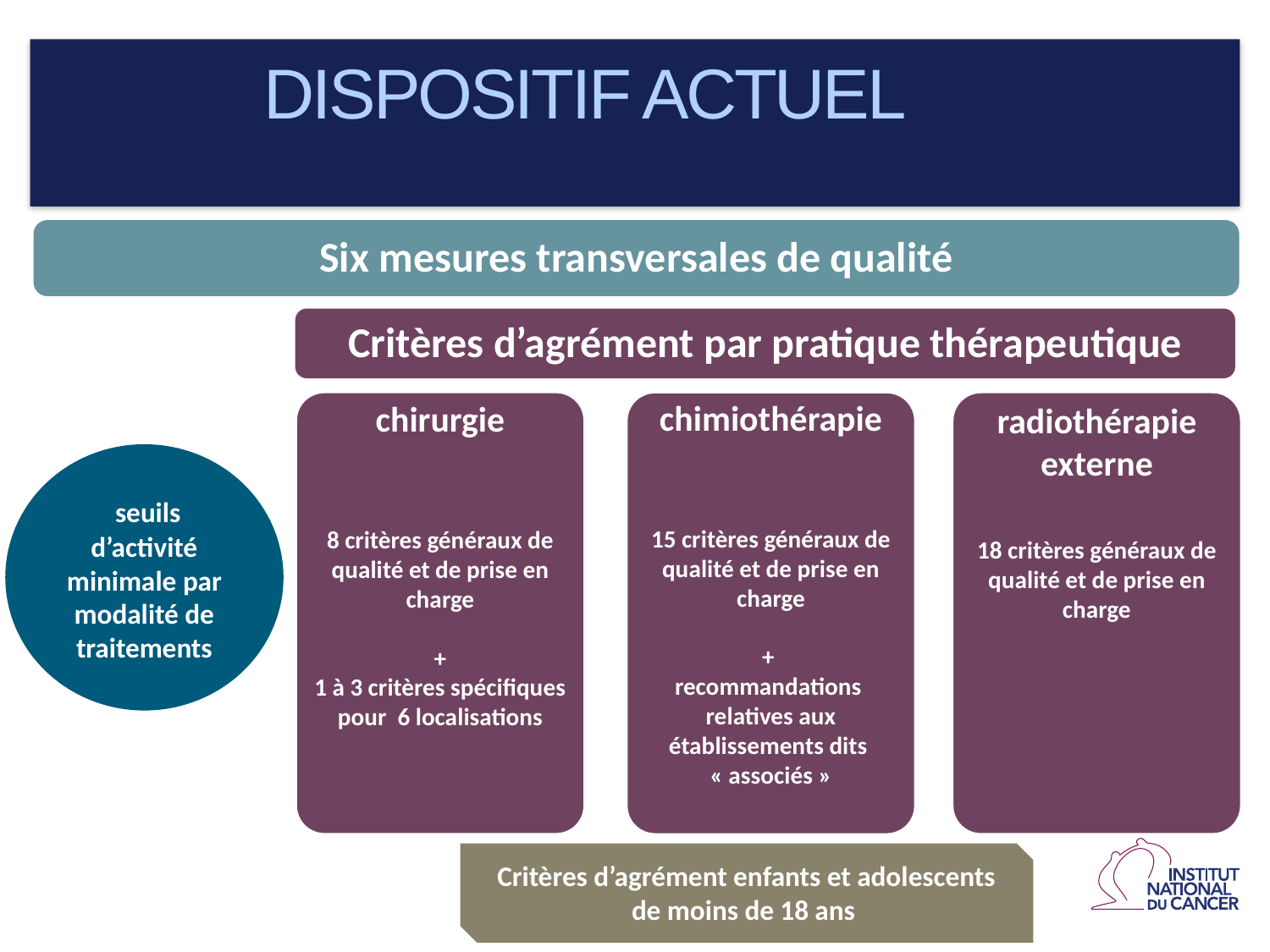

DISPOSITIF ACTUEL
Six mesures transversales de qualité
DISPOSITIF ACTUEL
Critères d’agrément par pratique thérapeutique
radiothérapie externe

18 critères généraux de qualité et de prise en charge

chirurgie

8 critères généraux de qualité et de prise en charge

+
1 à 3 critères spécifiques pour  6 localisations

chimiothérapie

15 critères généraux de qualité et de prise en charge

+
recommandations  relatives aux établissements dits
« associés »

 seuils d’activité minimale par modalité de traitements
oncologie interventionnelle niveau 1
Critères d’agrément enfants et adolescents de moins de 18 ans